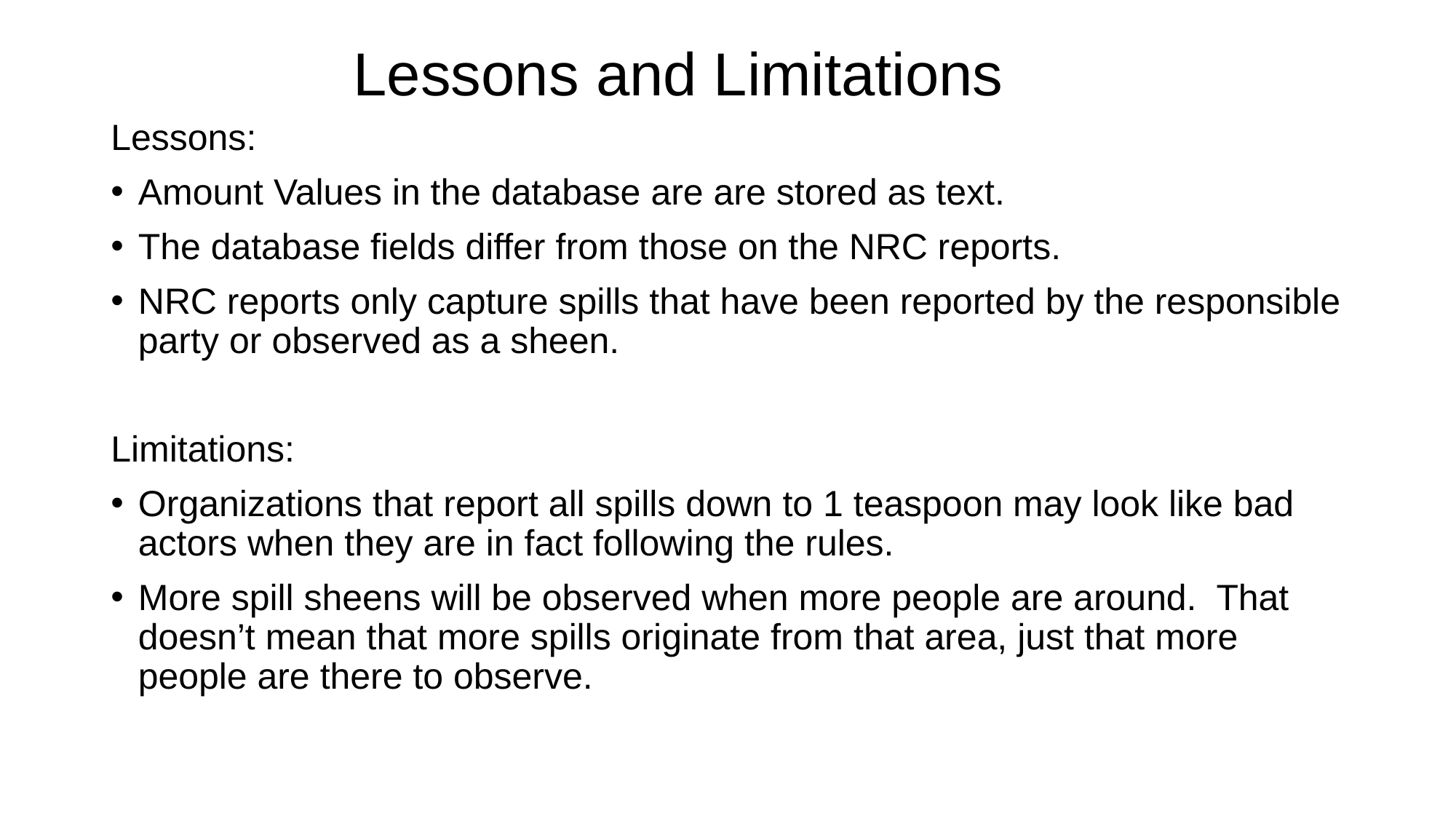

# Lessons and Limitations
Lessons:
Amount Values in the database are are stored as text.
The database fields differ from those on the NRC reports.
NRC reports only capture spills that have been reported by the responsible party or observed as a sheen.

Limitations:
Organizations that report all spills down to 1 teaspoon may look like bad actors when they are in fact following the rules.
More spill sheens will be observed when more people are around.  That doesn’t mean that more spills originate from that area, just that more people are there to observe.